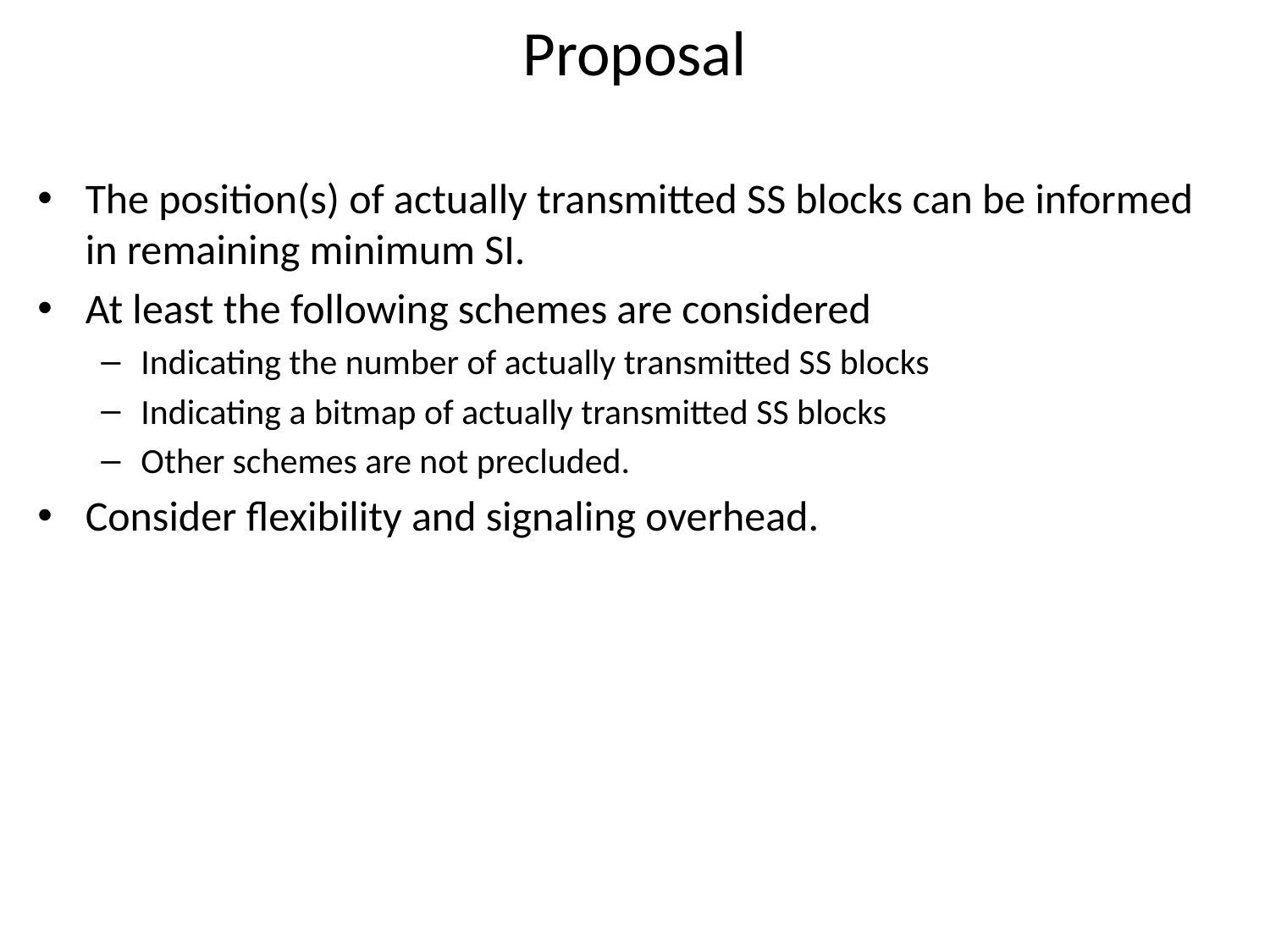

# Proposal

The position(s) of actually transmitted SS blocks can be informed in remaining minimum SI.
At least the following schemes are considered
Indicating the number of actually transmitted SS blocks
Indicating a bitmap of actually transmitted SS blocks
Other schemes are not precluded.
Consider flexibility and signaling overhead.